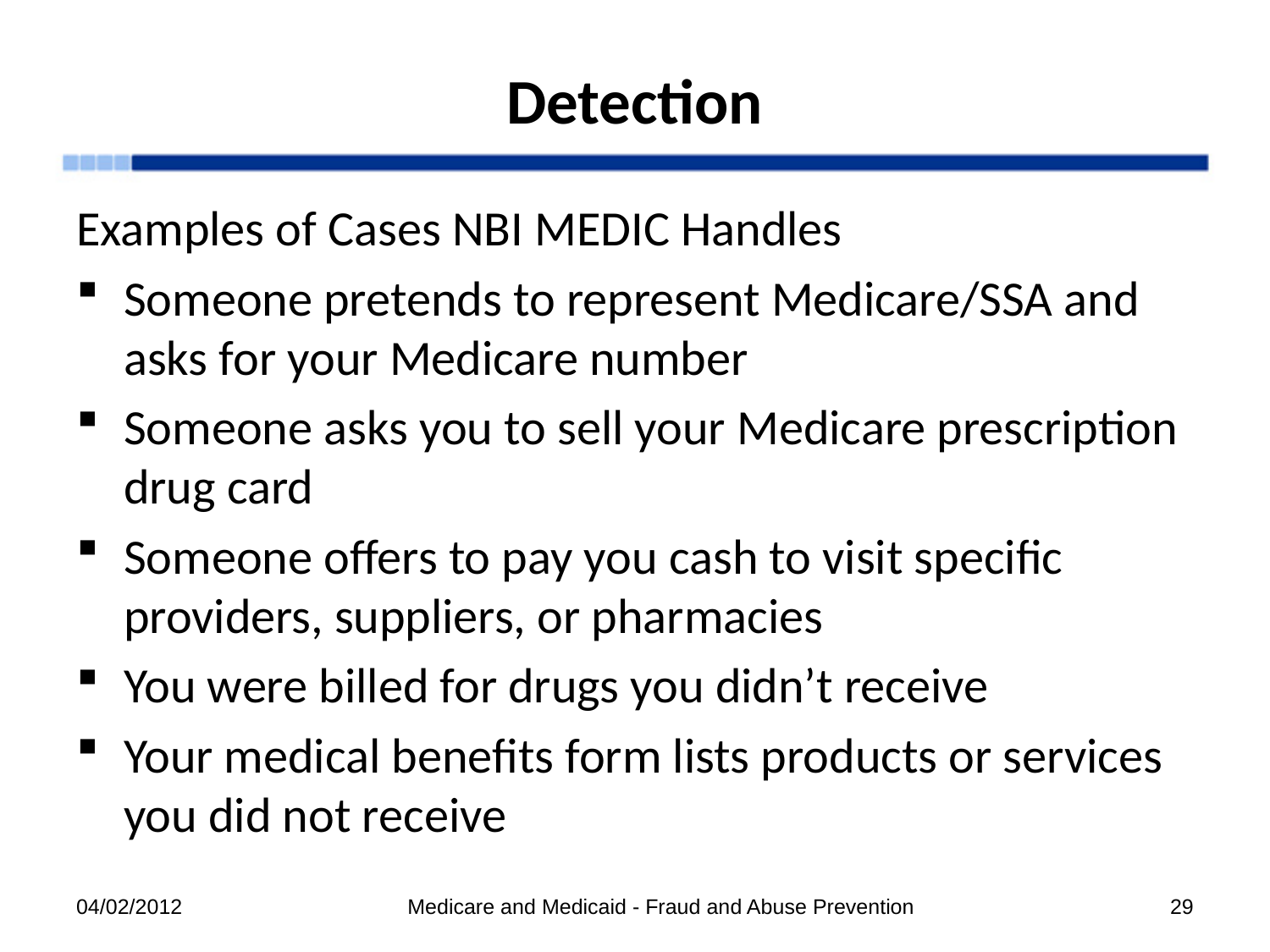

# Detection
Examples of Cases NBI MEDIC Handles
Someone pretends to represent Medicare/SSA and asks for your Medicare number
Someone asks you to sell your Medicare prescription drug card
Someone offers to pay you cash to visit specific providers, suppliers, or pharmacies
You were billed for drugs you didn’t receive
Your medical benefits form lists products or services you did not receive
04/02/2012
Medicare and Medicaid - Fraud and Abuse Prevention
29